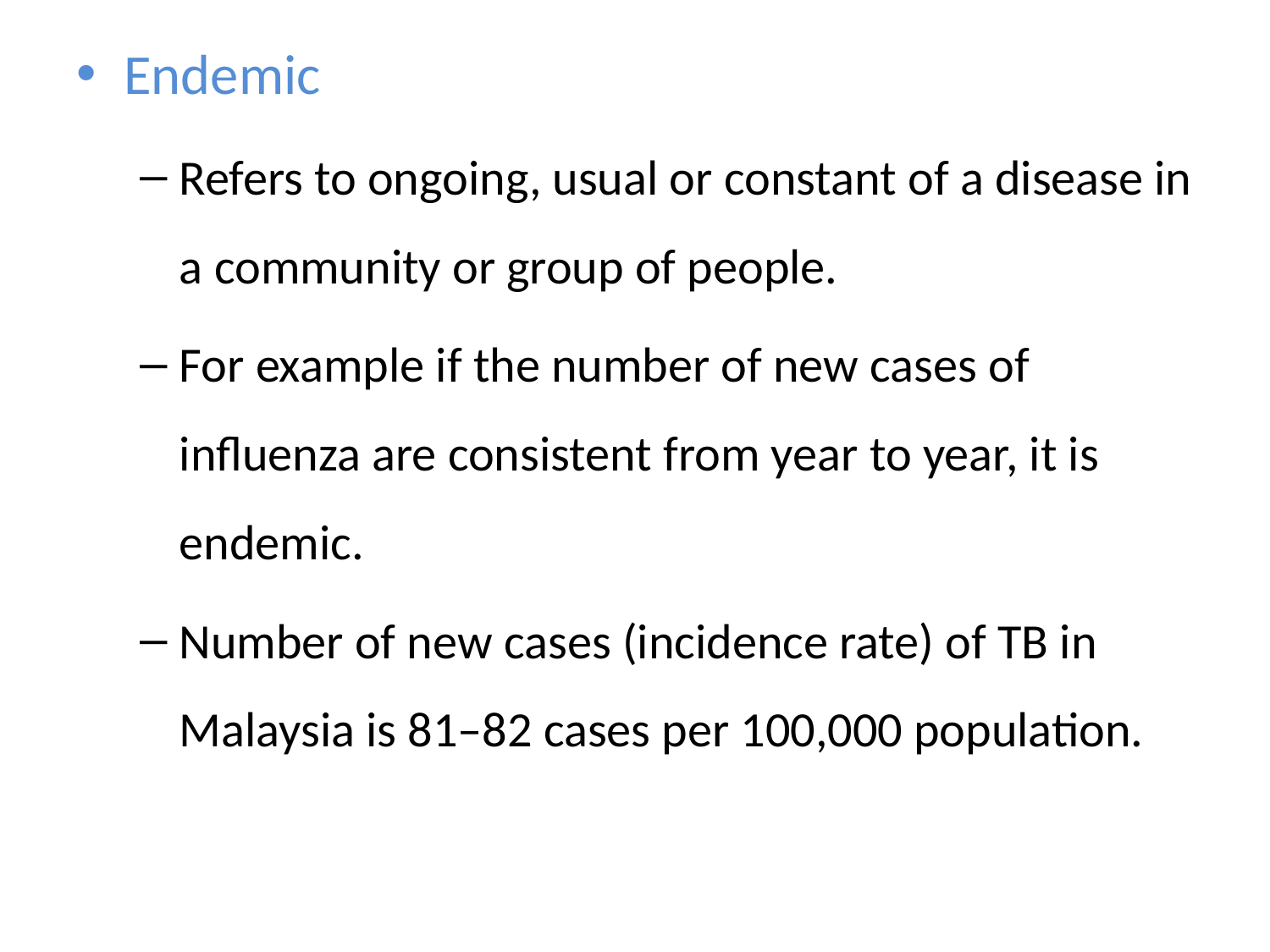

Endemic
Refers to ongoing, usual or constant of a disease in a community or group of people.
For example if the number of new cases of influenza are consistent from year to year, it is endemic.
Number of new cases (incidence rate) of TB in Malaysia is 81–82 cases per 100,000 population.